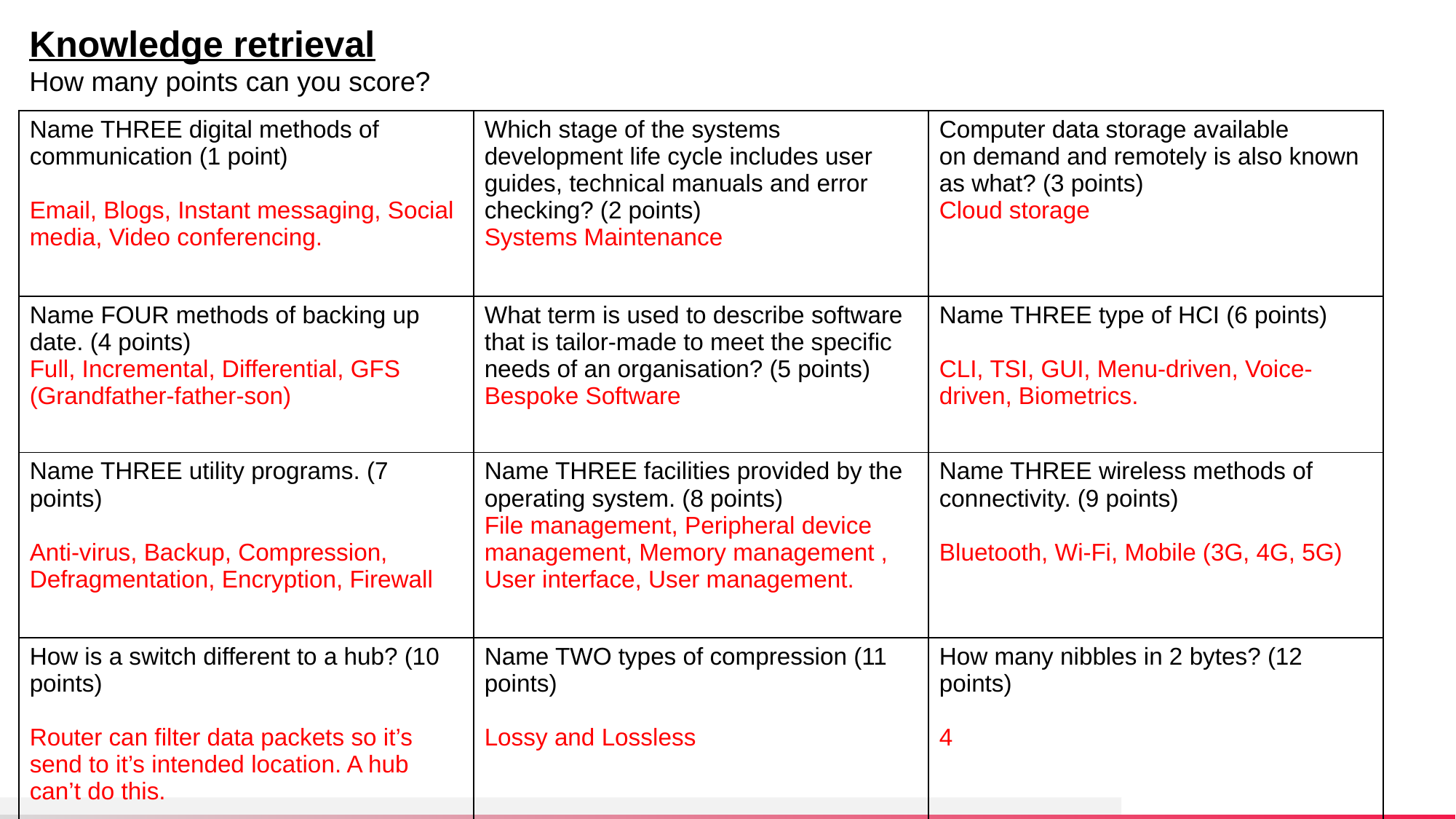

Knowledge retrieval
How many points can you score?
| Name THREE digital methods of communication (1 point) Email, Blogs, Instant messaging, Social media, Video conferencing. | Which stage of the systems development life cycle includes user guides, technical manuals and error checking? (2 points) Systems Maintenance | Computer data storage available on demand and remotely is also known as what? (3 points) Cloud storage |
| --- | --- | --- |
| Name FOUR methods of backing up date. (4 points) Full, Incremental, Differential, GFS (Grandfather-father-son) | What term is used to describe software that is tailor-made to meet the specific needs of an organisation? (5 points) Bespoke Software | Name THREE type of HCI (6 points) CLI, TSI, GUI, Menu-driven, Voice-driven, Biometrics. |
| Name THREE utility programs. (7 points) Anti-virus, Backup, Compression, Defragmentation, Encryption, Firewall | Name THREE facilities provided by the operating system. (8 points) File management, Peripheral device management, Memory management , User interface, User management. | Name THREE wireless methods of connectivity. (9 points) Bluetooth, Wi-Fi, Mobile (3G, 4G, 5G) |
| How is a switch different to a hub? (10 points) Router can filter data packets so it’s send to it’s intended location. A hub can’t do this. | Name TWO types of compression (11 points) Lossy and Lossless | How many nibbles in 2 bytes? (12 points) 4 |